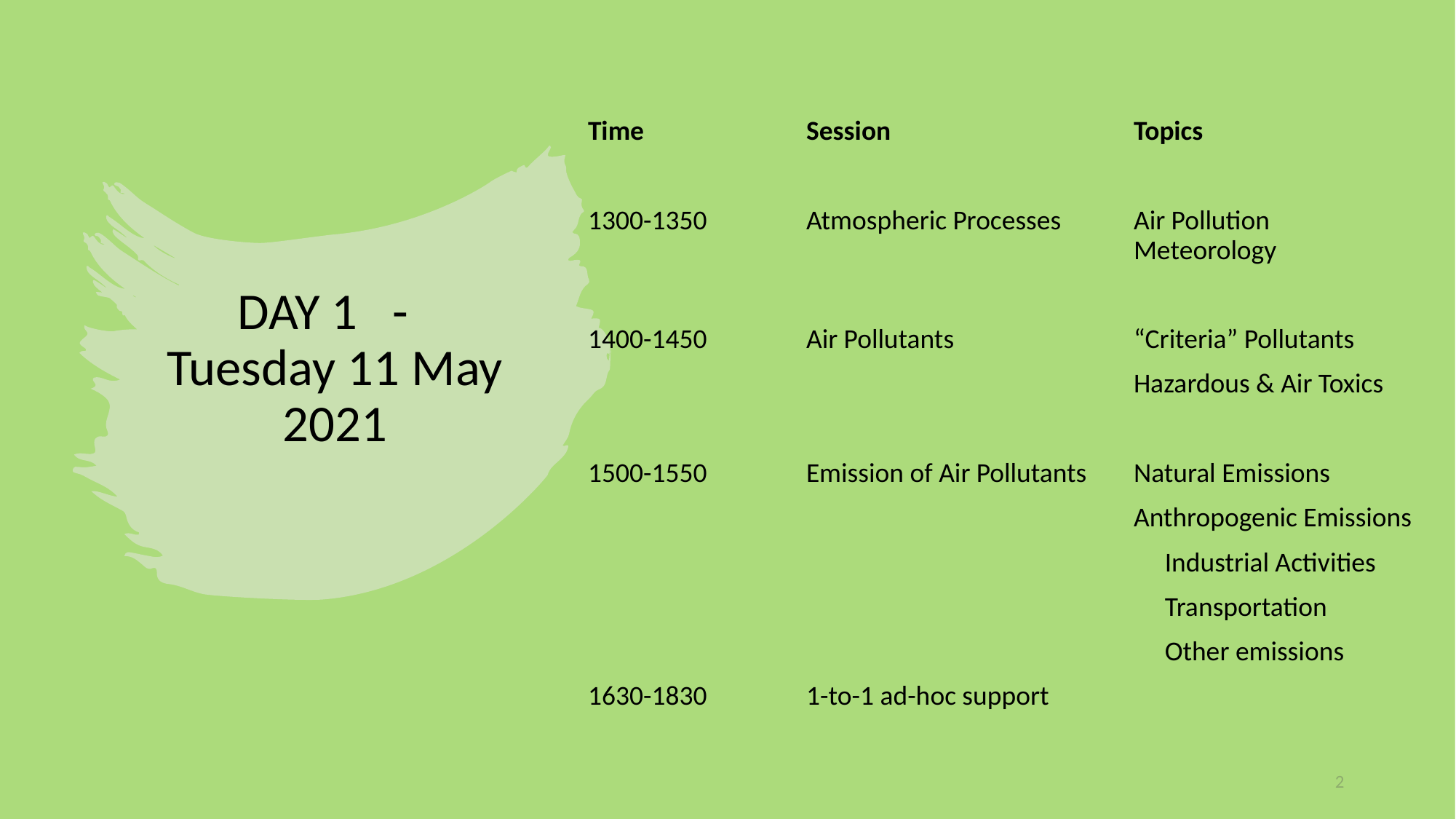

Time		Session			Topics

1300-1350	Atmospheric Processes	Air Pollution 						Meteorology

1400-1450	Air Pollutants	 	“Criteria” Pollutants
					Hazardous & Air Toxics

1500-1550	Emission of Air Pollutants  	Natural Emissions
					Anthropogenic Emissions
					     Industrial Activities
					     Transportation
					     Other emissions
1630-1830	1-to-1 ad-hoc support

# DAY 1   -   Tuesday 11 May 2021
2